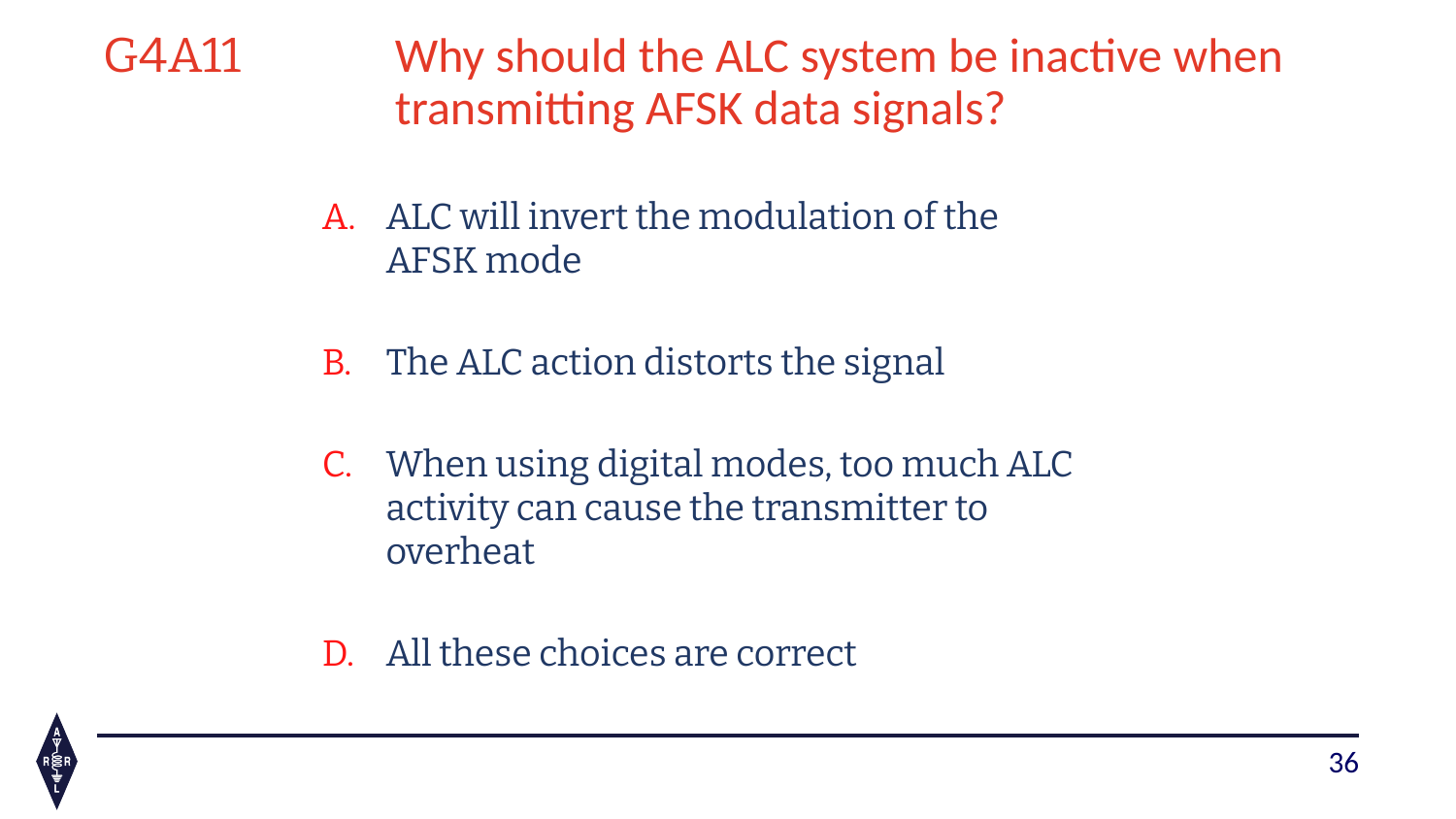

# G4A11  	Why should the ALC system be inactive when 		transmitting AFSK data signals?

ALC will invert the modulation of the AFSK mode

The ALC action distorts the signal

When using digital modes, too much ALC activity can cause the transmitter to overheat

All these choices are correct

36